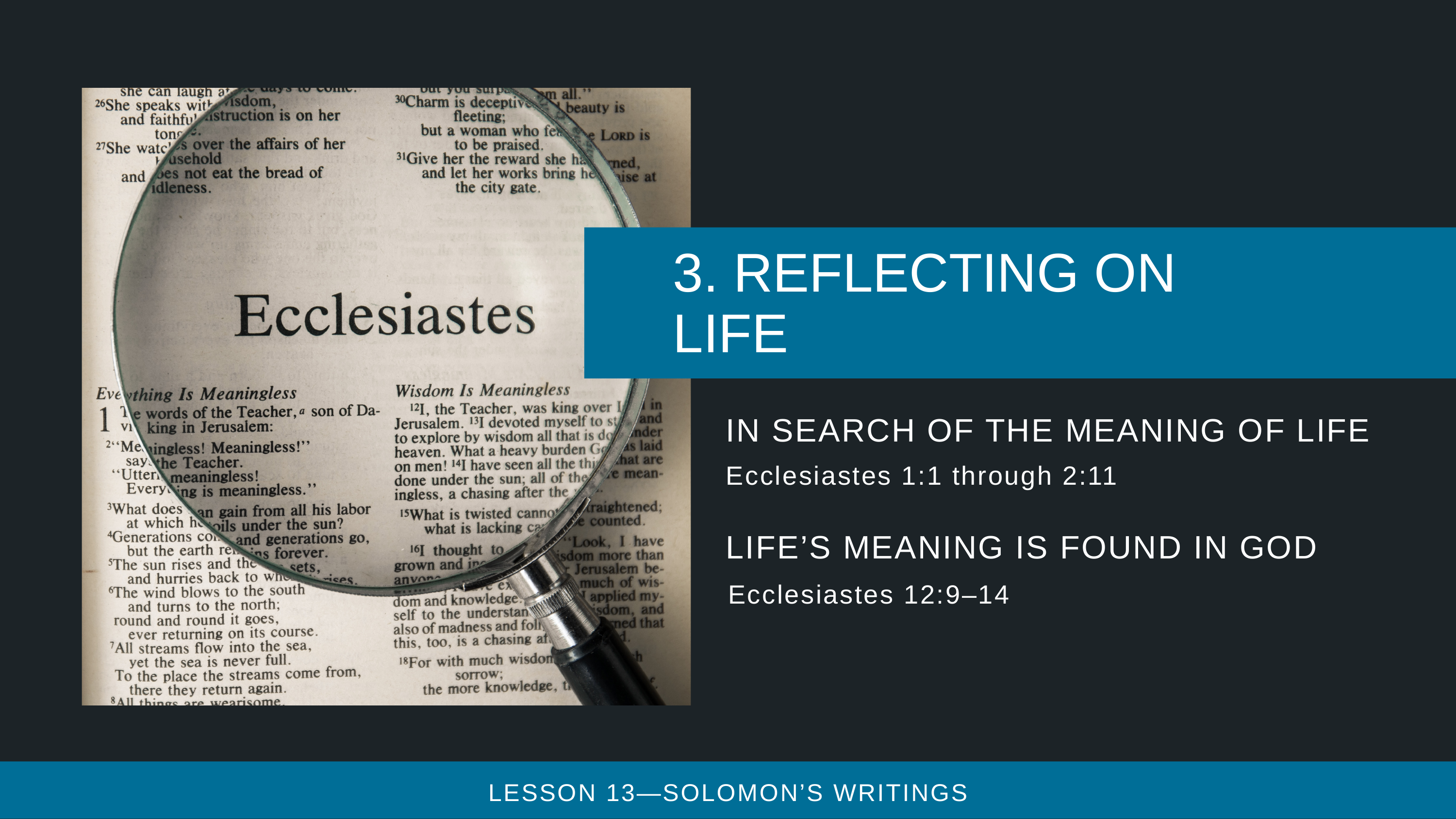

IN SEARCH OF THE MEANING OF LIFE
Ecclesiastes 1:1 through 2:11
LIFE’S MEANING IS FOUND IN GOD
Ecclesiastes 12:9–14